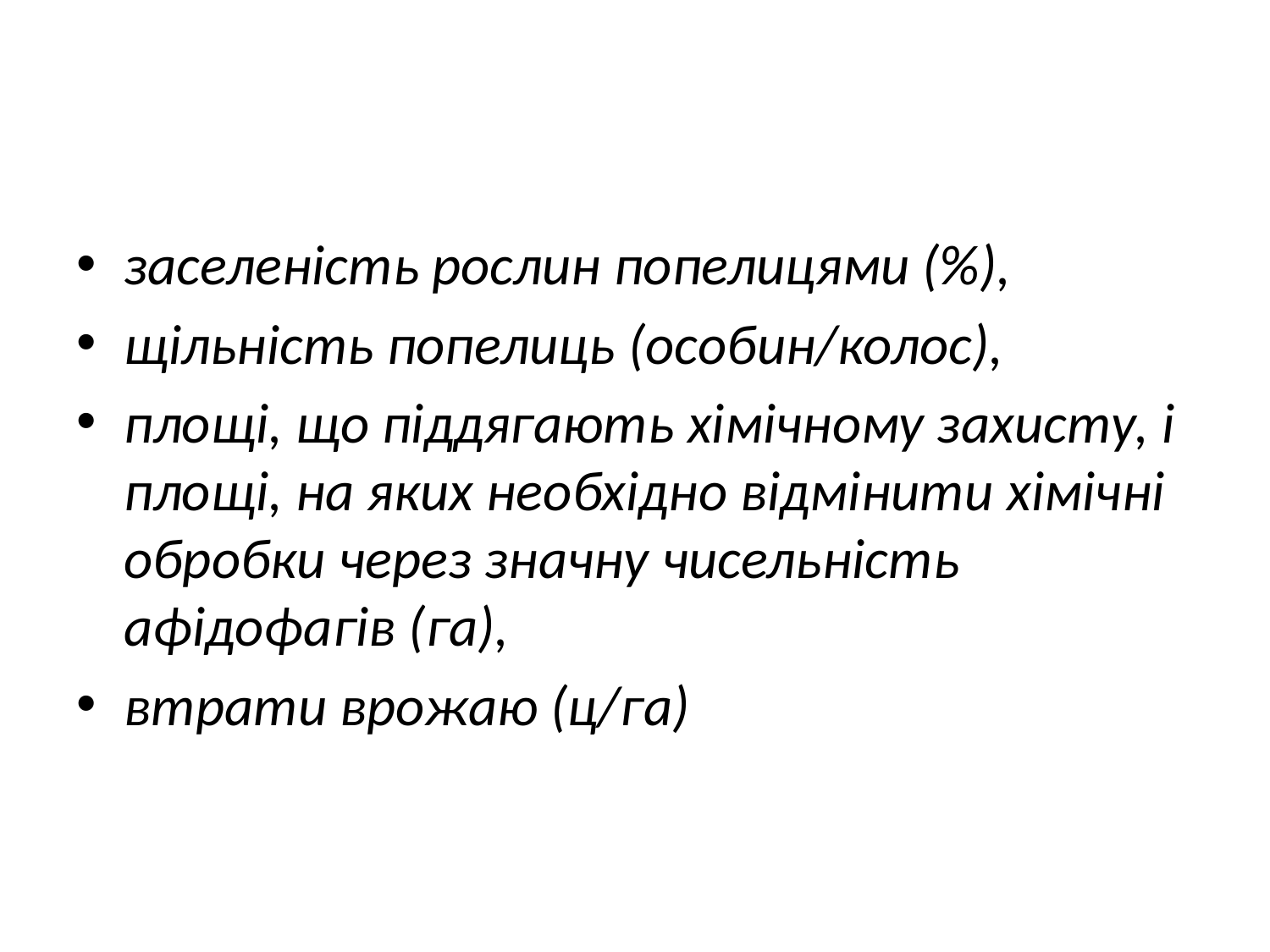

#
заселеність рослин попелицями (%),
щільність попелиць (особин/колос),
площі, що піддягають хімічному захисту, і площі, на яких необхідно відмінити хімічні обробки через значну чисельність афідофагів (га),
втрати врожаю (ц/га)